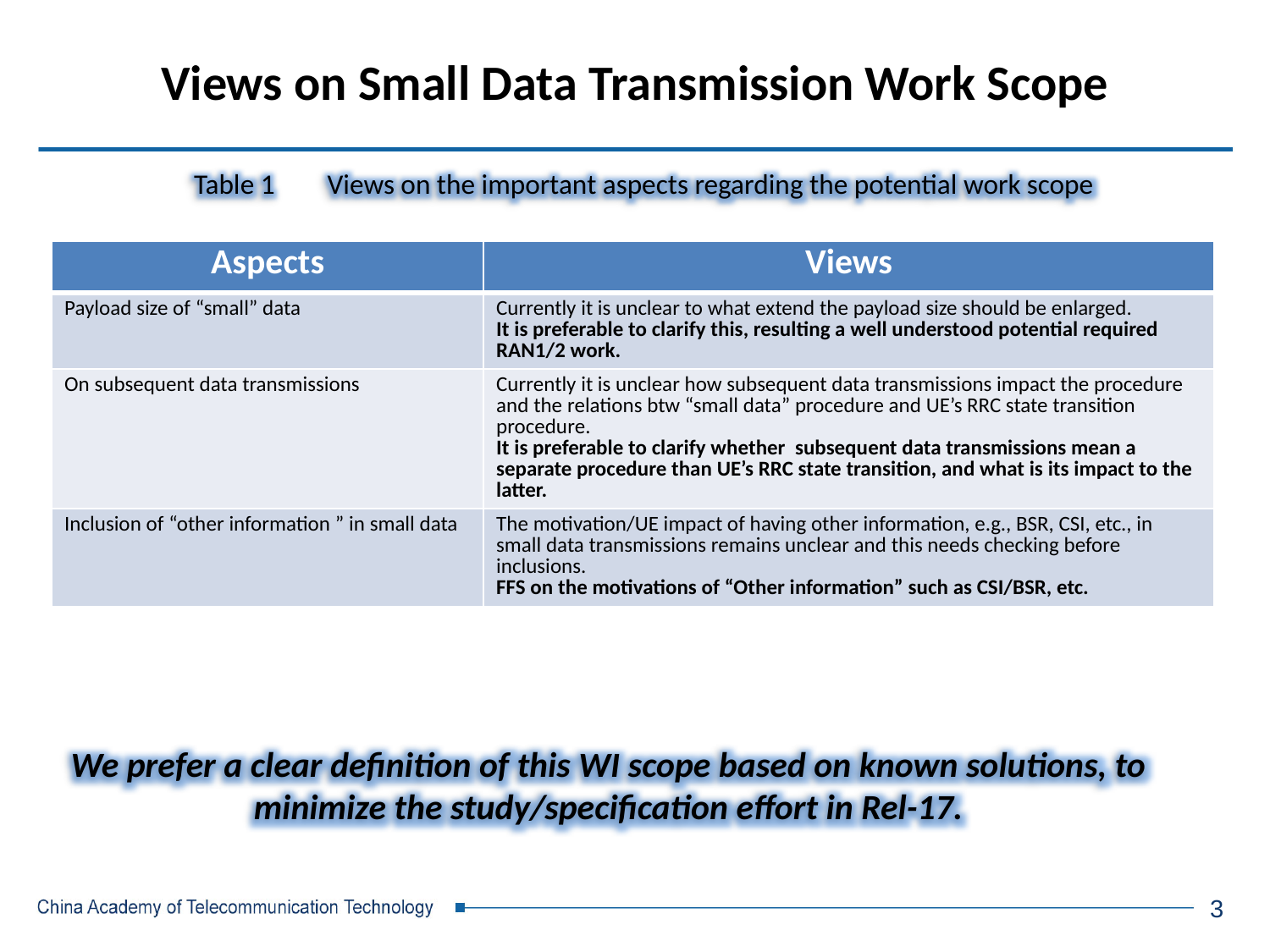

# Views on Small Data Transmission Work Scope
Table 1	 Views on the important aspects regarding the potential work scope
| Aspects | Views |
| --- | --- |
| Payload size of “small” data | Currently it is unclear to what extend the payload size should be enlarged. It is preferable to clarify this, resulting a well understood potential required RAN1/2 work. |
| On subsequent data transmissions | Currently it is unclear how subsequent data transmissions impact the procedure and the relations btw “small data” procedure and UE’s RRC state transition procedure. It is preferable to clarify whether subsequent data transmissions mean a separate procedure than UE’s RRC state transition, and what is its impact to the latter. |
| Inclusion of “other information ” in small data | The motivation/UE impact of having other information, e.g., BSR, CSI, etc., in small data transmissions remains unclear and this needs checking before inclusions. FFS on the motivations of “Other information” such as CSI/BSR, etc. |
We prefer a clear definition of this WI scope based on known solutions, to minimize the study/specification effort in Rel-17.
3